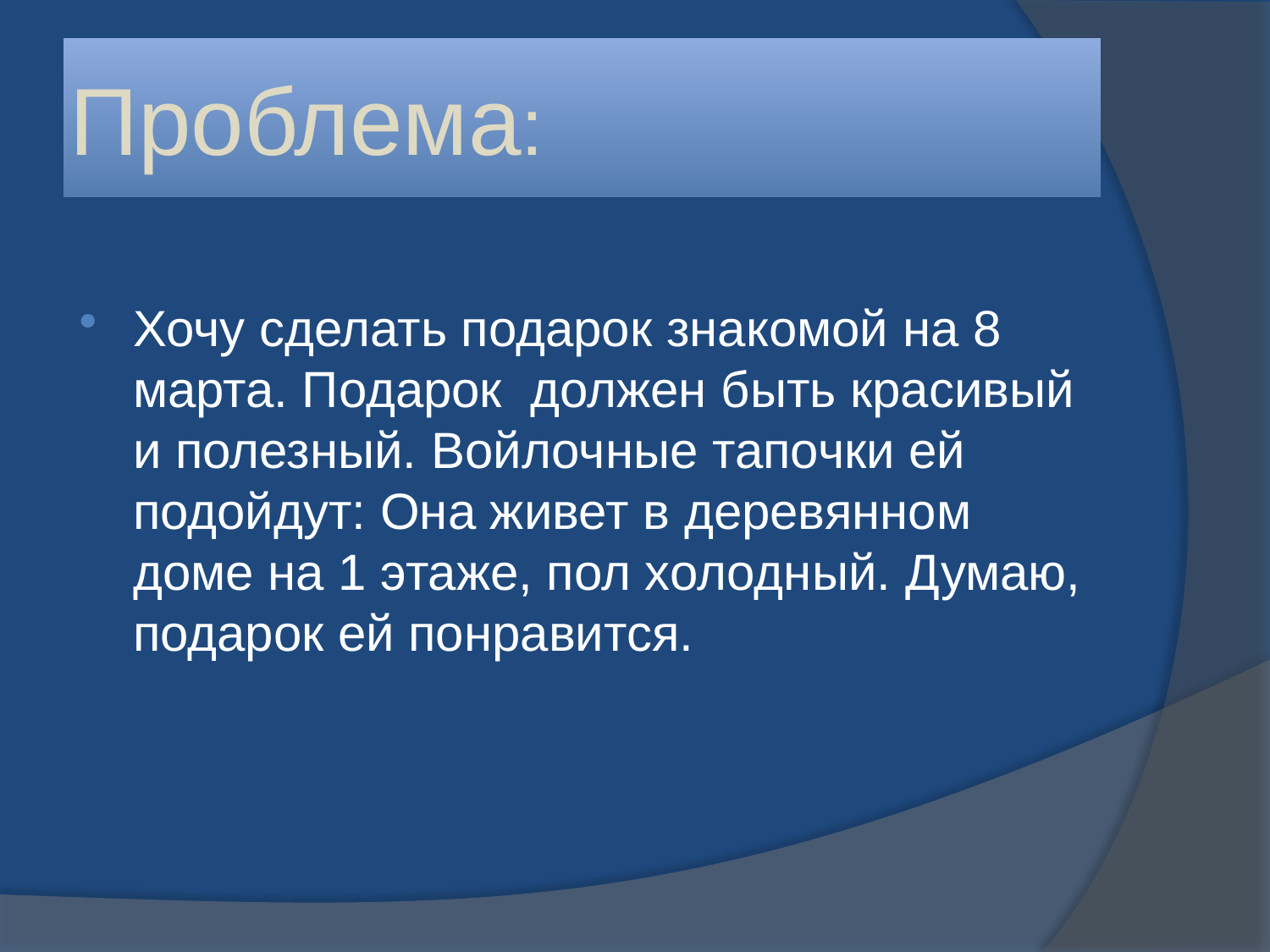

# Проблема:

Хочу сделать подарок знакомой на 8 марта. Подарок  должен быть красивый и полезный. Войлочные тапочки ей подойдут: Она живет в деревянном доме на 1 этаже, пол холодный. Думаю, подарок ей понравится.